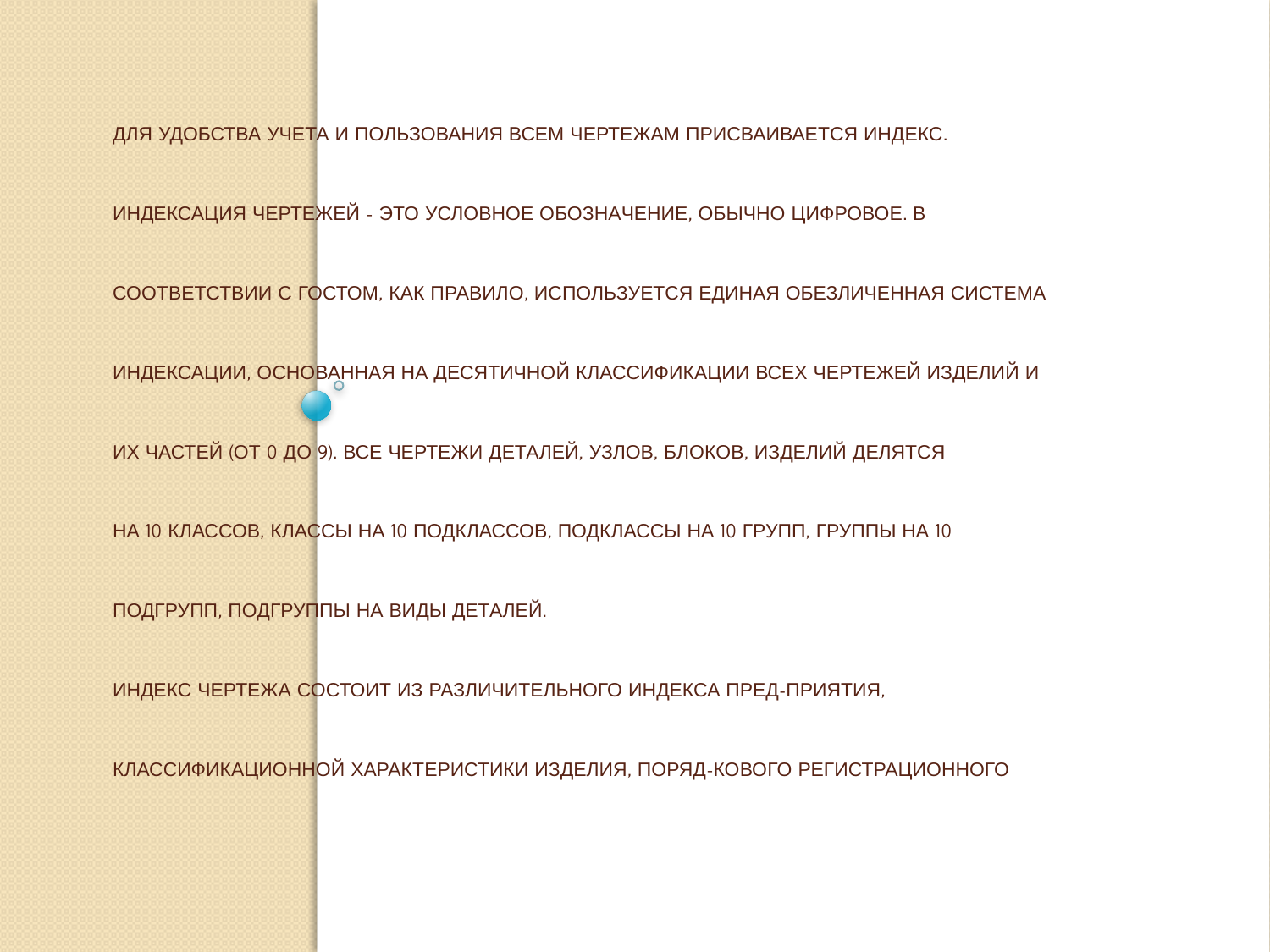

# Для удобства учета и пользования всем чертежам присва­ивается индекс. Индексация чертежей - это условное обозна­чение, обычно цифровое. В соответствии с ГОСТом, как пра­вило, используется единая обезличенная система индексации, основанная на десятичной классификации всех чертежей из­делий и их частей (от 0 до 9). Все чертежи деталей, узлов, бло­ков, изделий делятся на 10 классов, классы на 10 подклассов, подклассы на 10 групп, группы на 10 подгрупп, подгруппы на виды деталей. Индекс чертежа состоит из различительного индекса пред-приятия, классификационной характеристики изделия, поряд-кового регистрационного